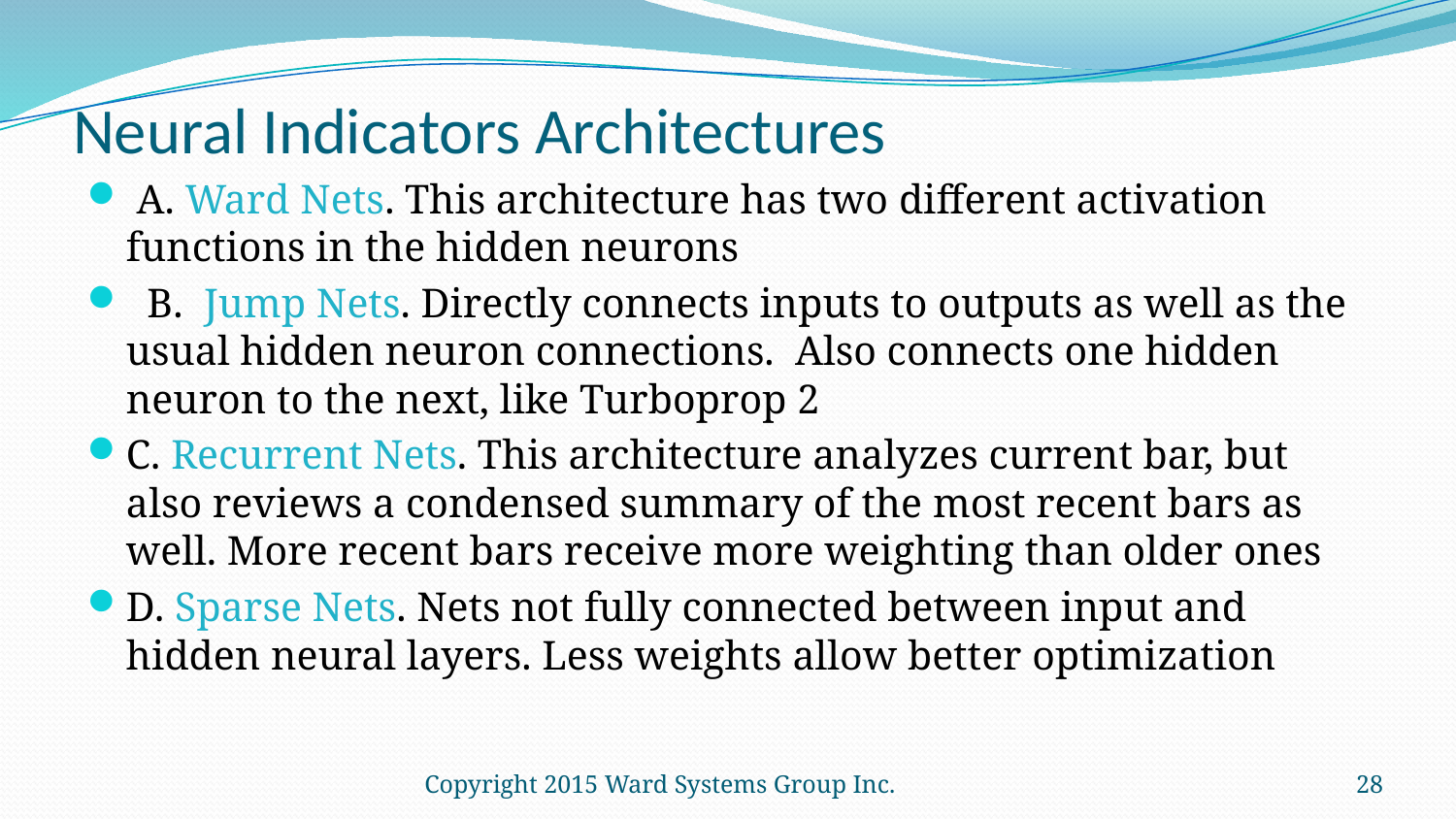

# Neural Indicators Architectures
 A. Ward Nets. This architecture has two different activation functions in the hidden neurons
  B.  Jump Nets. Directly connects inputs to outputs as well as the usual hidden neuron connections.  Also connects one hidden neuron to the next, like Turboprop 2
C. Recurrent Nets. This architecture analyzes current bar, but also reviews a condensed summary of the most recent bars as well. More recent bars receive more weighting than older ones
D. Sparse Nets. Nets not fully connected between input and hidden neural layers. Less weights allow better optimization

Copyright 2015 Ward Systems Group Inc.
28